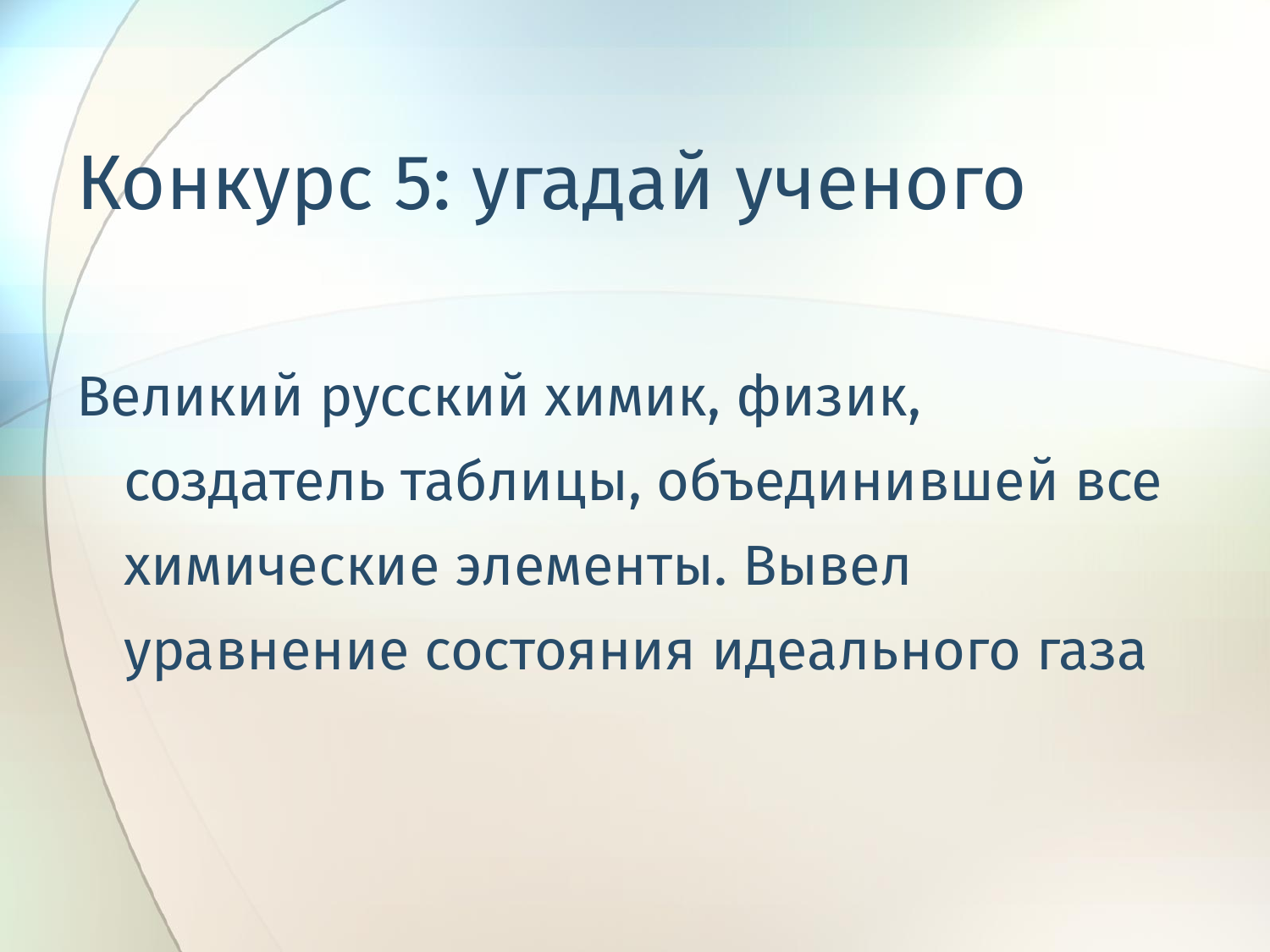

# Конкурс 5: угадай ученого
Великий русский химик, физик, создатель таблицы, объединившей все химические элементы. Вывел уравнение состояния идеального газа